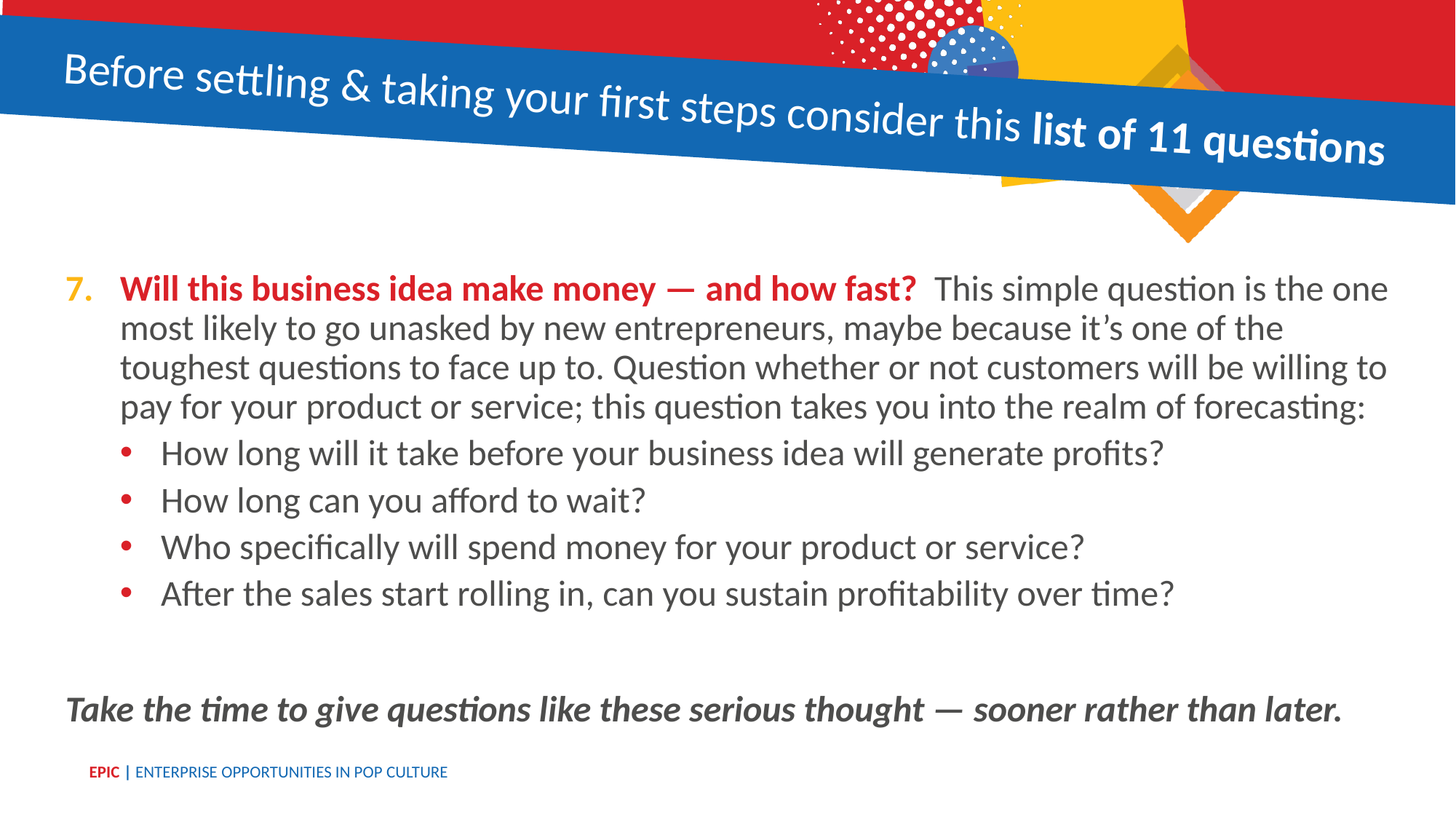

Before settling & taking your first steps consider this list of 11 questions

Will this business idea make money — and how fast?  This simple question is the one most likely to go unasked by new entrepreneurs, maybe because it’s one of the toughest questions to face up to. Question whether or not customers will be willing to pay for your product or service; this question takes you into the realm of forecasting:
How long will it take before your business idea will generate profits?
How long can you afford to wait?
Who specifically will spend money for your product or service?
After the sales start rolling in, can you sustain profitability over time?

Take the time to give questions like these serious thought — sooner rather than later.